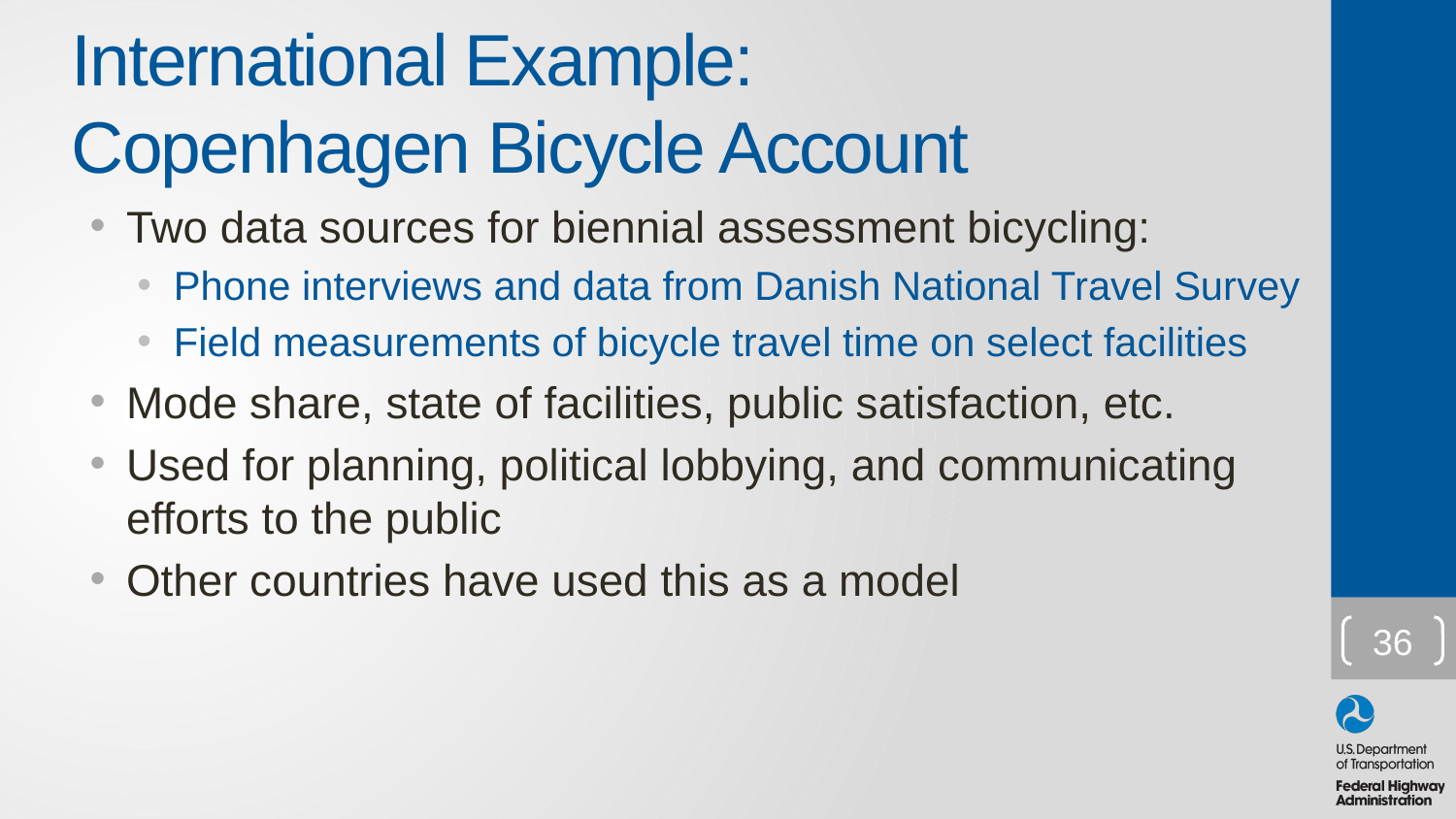

# International Example: Copenhagen Bicycle Account
Two data sources for biennial assessment bicycling:
Phone interviews and data from Danish National Travel Survey
Field measurements of bicycle travel time on select facilities
Mode share, state of facilities, public satisfaction, etc.
Used for planning, political lobbying, and communicating efforts to the public
Other countries have used this as a model

36